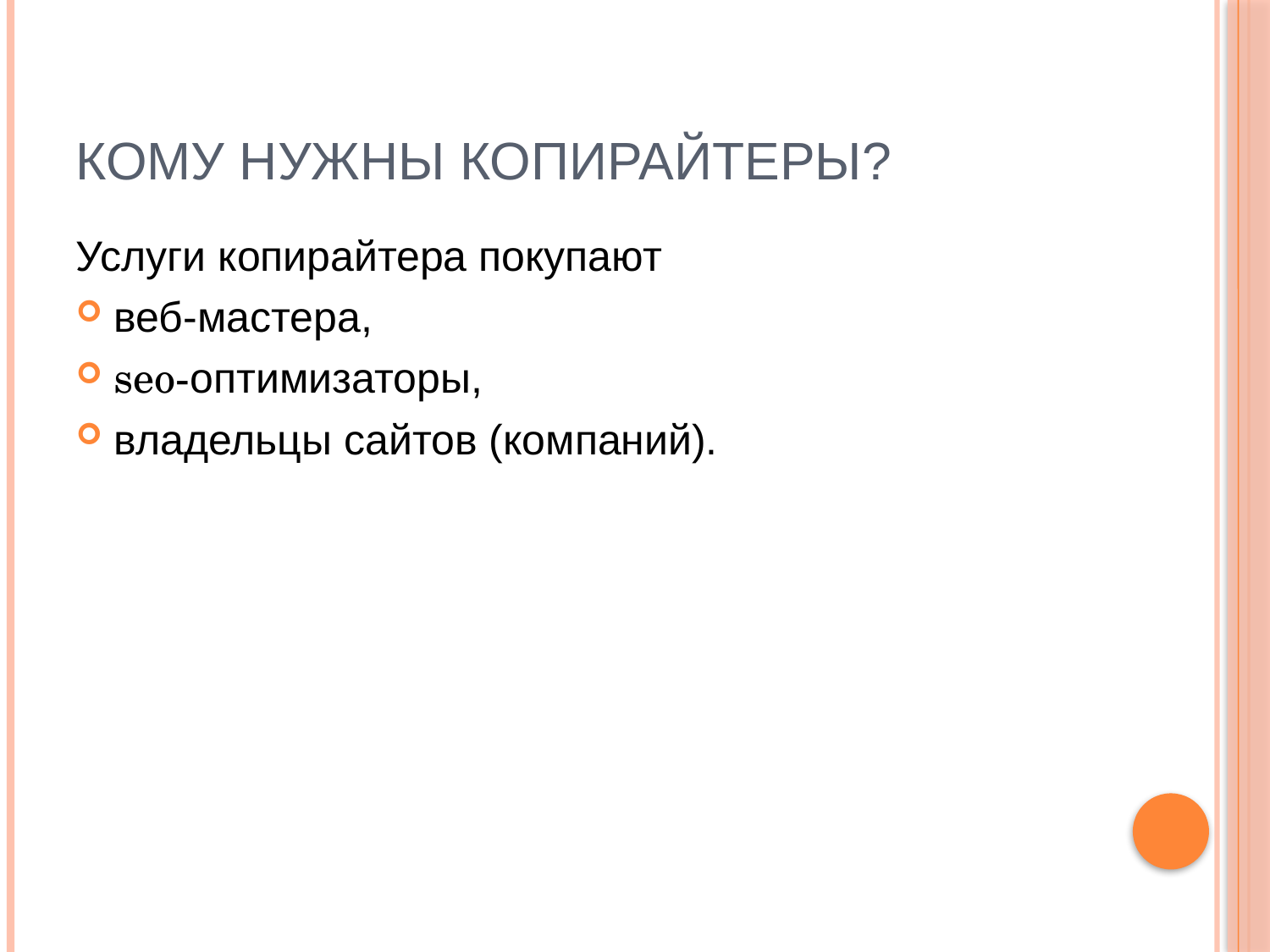

# Кому нужны копирайтеры?
Услуги копирайтера покупают
веб-мастера,
seo-оптимизаторы,
владельцы сайтов (компаний).